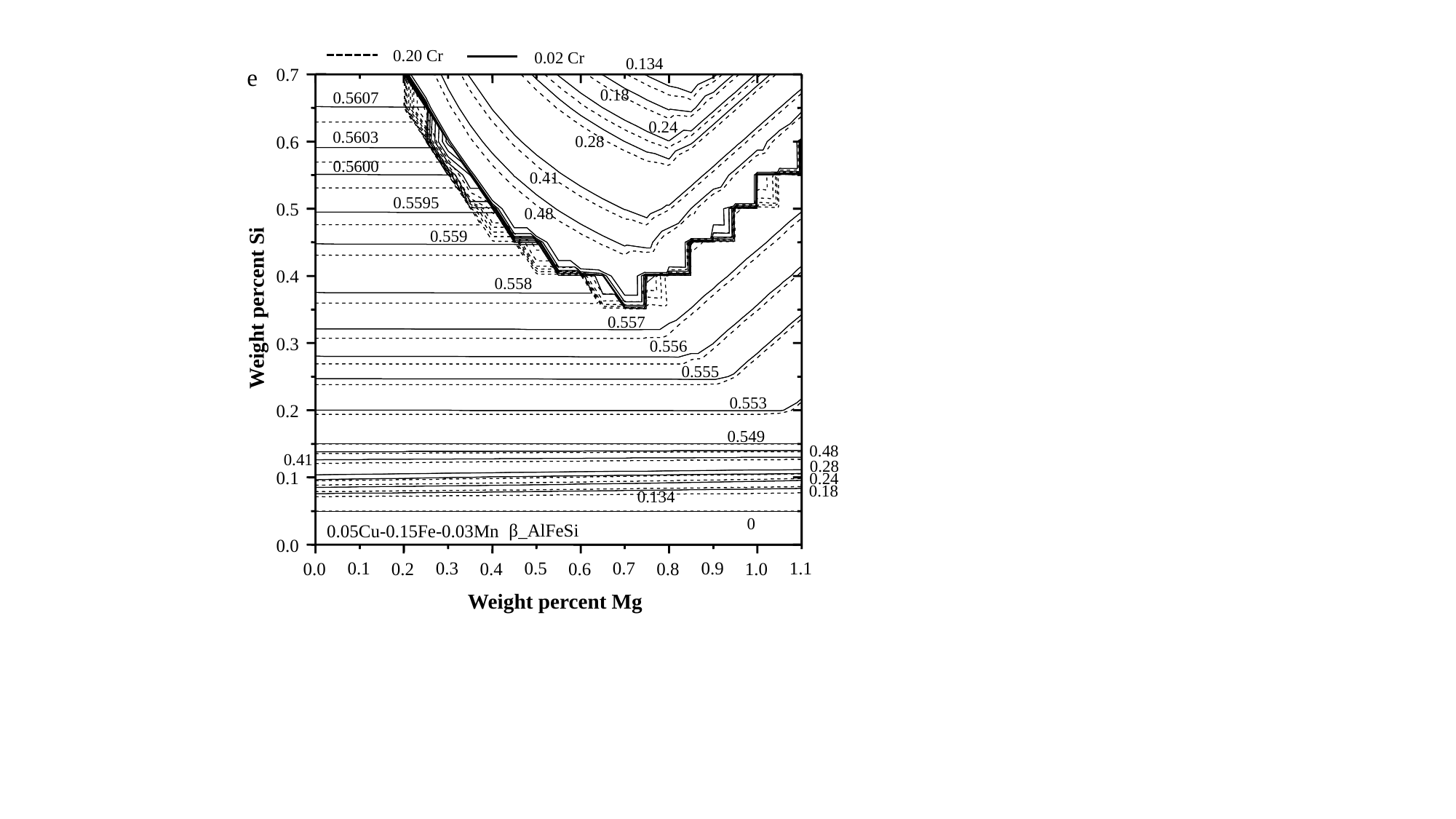

0.7

0.6

0.5

0.4

0.3

0.2

0.1

0.0

0.0
0.2
0.4
0.6
0.8
1.0

0.20 Cr
0.02 Cr
0.134
0.18
0.5607
0.24
0.5603
0.28
0.5600
0.41
0.5595
0.48
0.559
0.558
Weight percent Si
0.557
0.556
0.555
0.553
0.549
0.48
0.41
0.28
0.24
0.18
0.134
0
β_AlFeSi
0.05Cu-0.15Fe-0.03Mn
Weight percent Mg
e
0.1
0.3
0.5
0.7
0.9
1.1